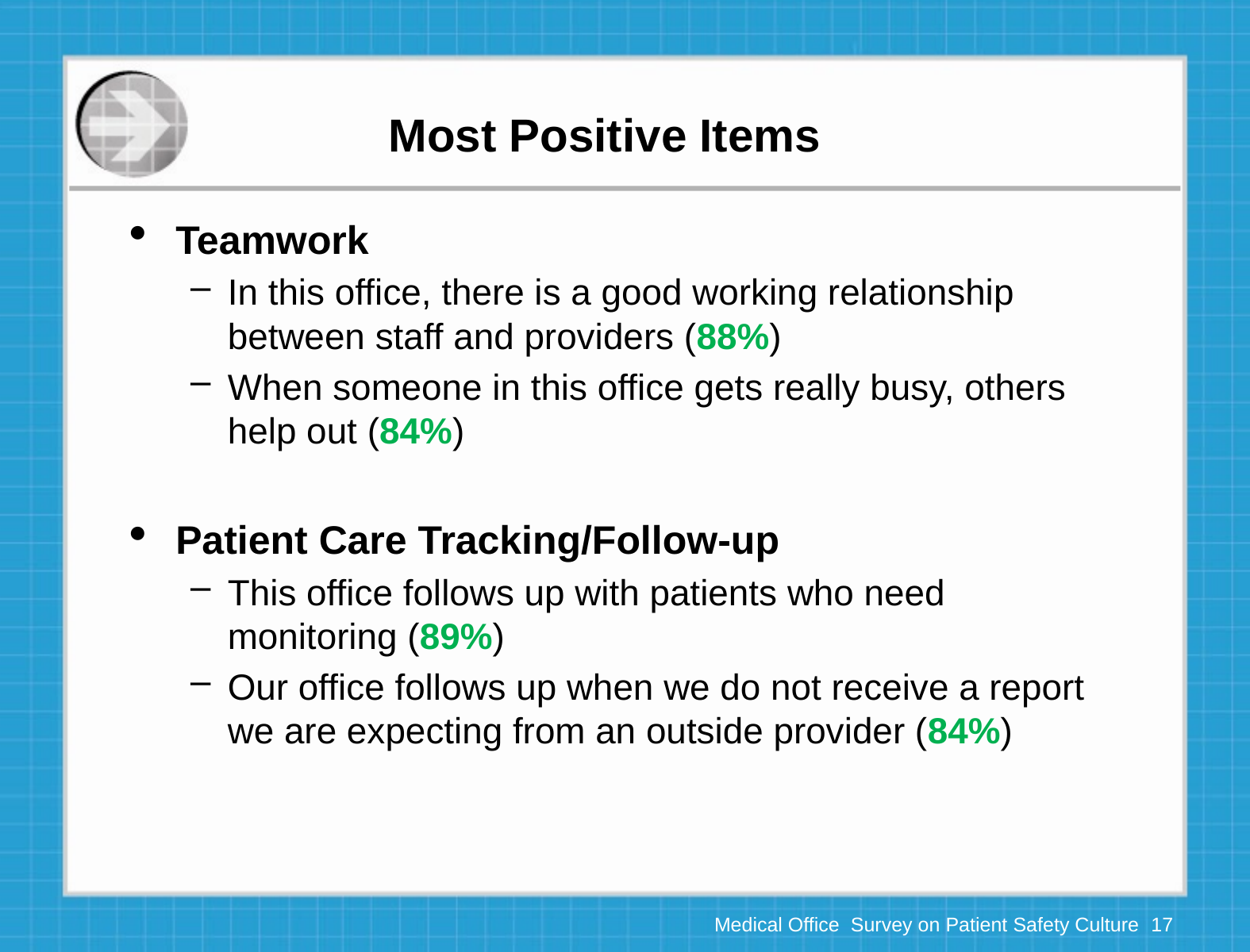

# Most Positive Items
Teamwork
In this office, there is a good working relationship between staff and providers (88%)
When someone in this office gets really busy, others help out (84%)

Patient Care Tracking/Follow-up
This office follows up with patients who need monitoring (89%)
Our office follows up when we do not receive a report we are expecting from an outside provider (84%)